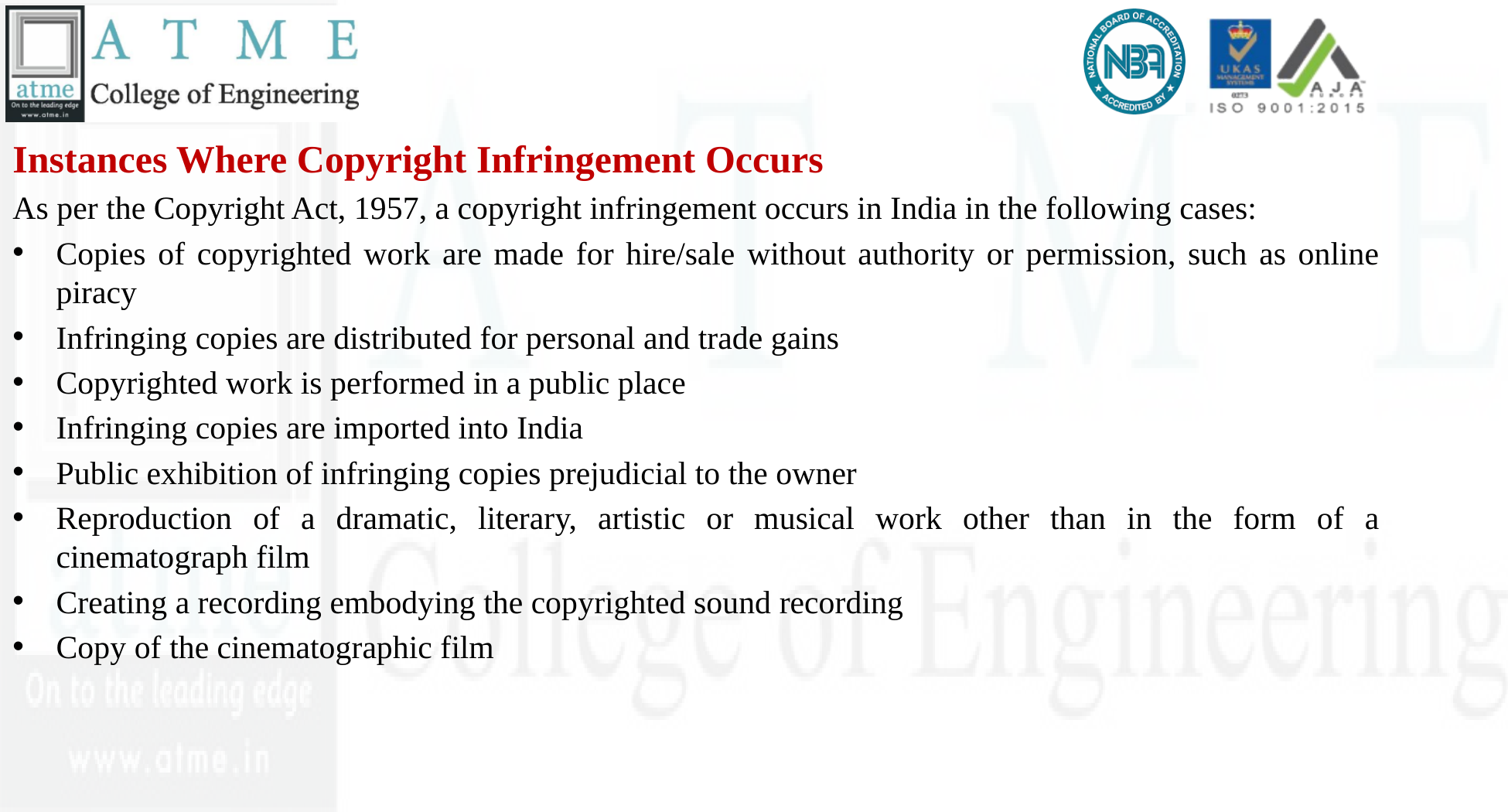

#
Instances Where Copyright Infringement Occurs
As per the Copyright Act, 1957, a copyright infringement occurs in India in the following cases:
Copies of copyrighted work are made for hire/sale without authority or permission, such as online piracy
Infringing copies are distributed for personal and trade gains
Copyrighted work is performed in a public place
Infringing copies are imported into India
Public exhibition of infringing copies prejudicial to the owner
Reproduction of a dramatic, literary, artistic or musical work other than in the form of a cinematograph film
Creating a recording embodying the copyrighted sound recording
Copy of the cinematographic film